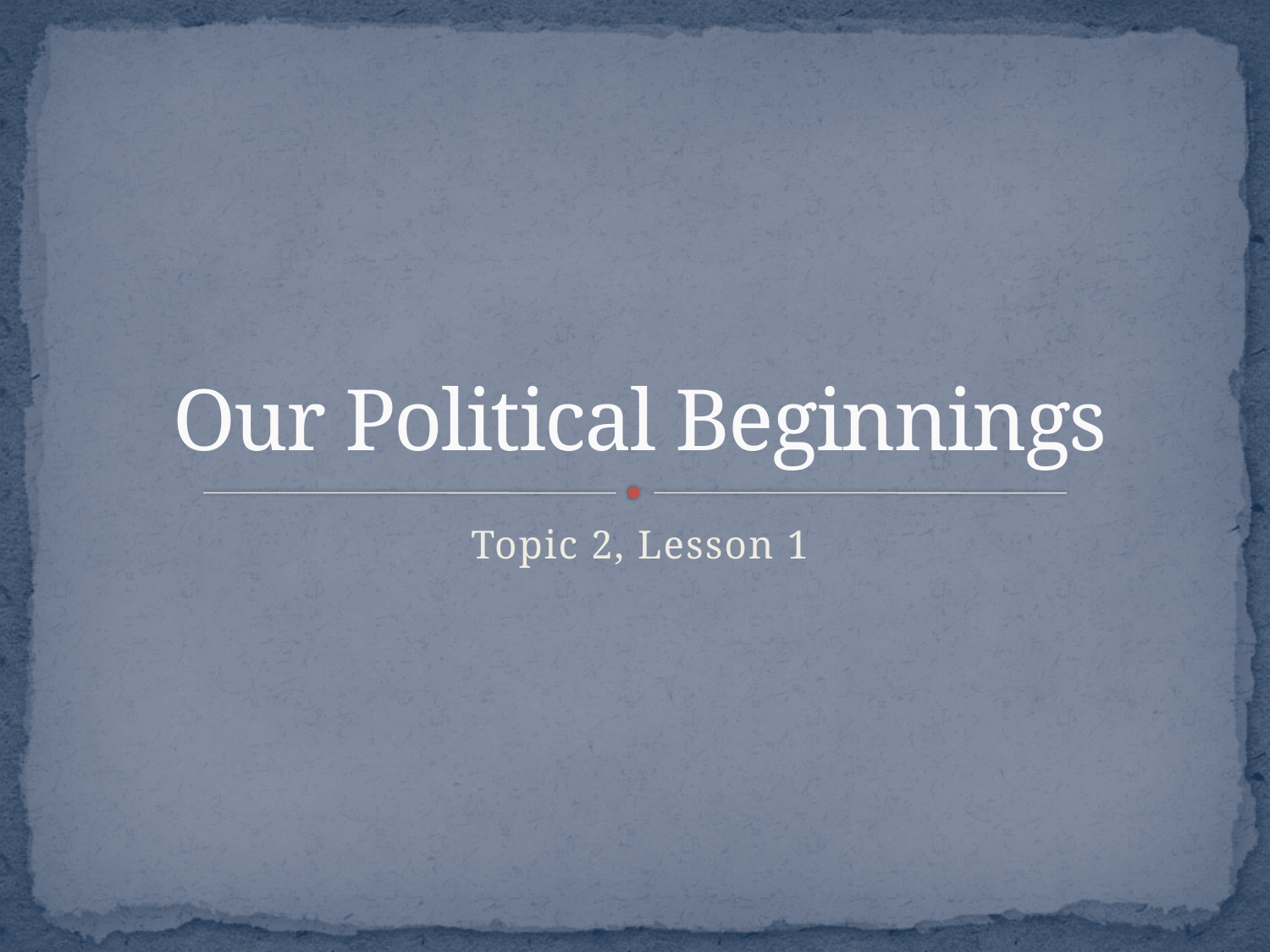

# Our Political Beginnings
Topic 2, Lesson 1